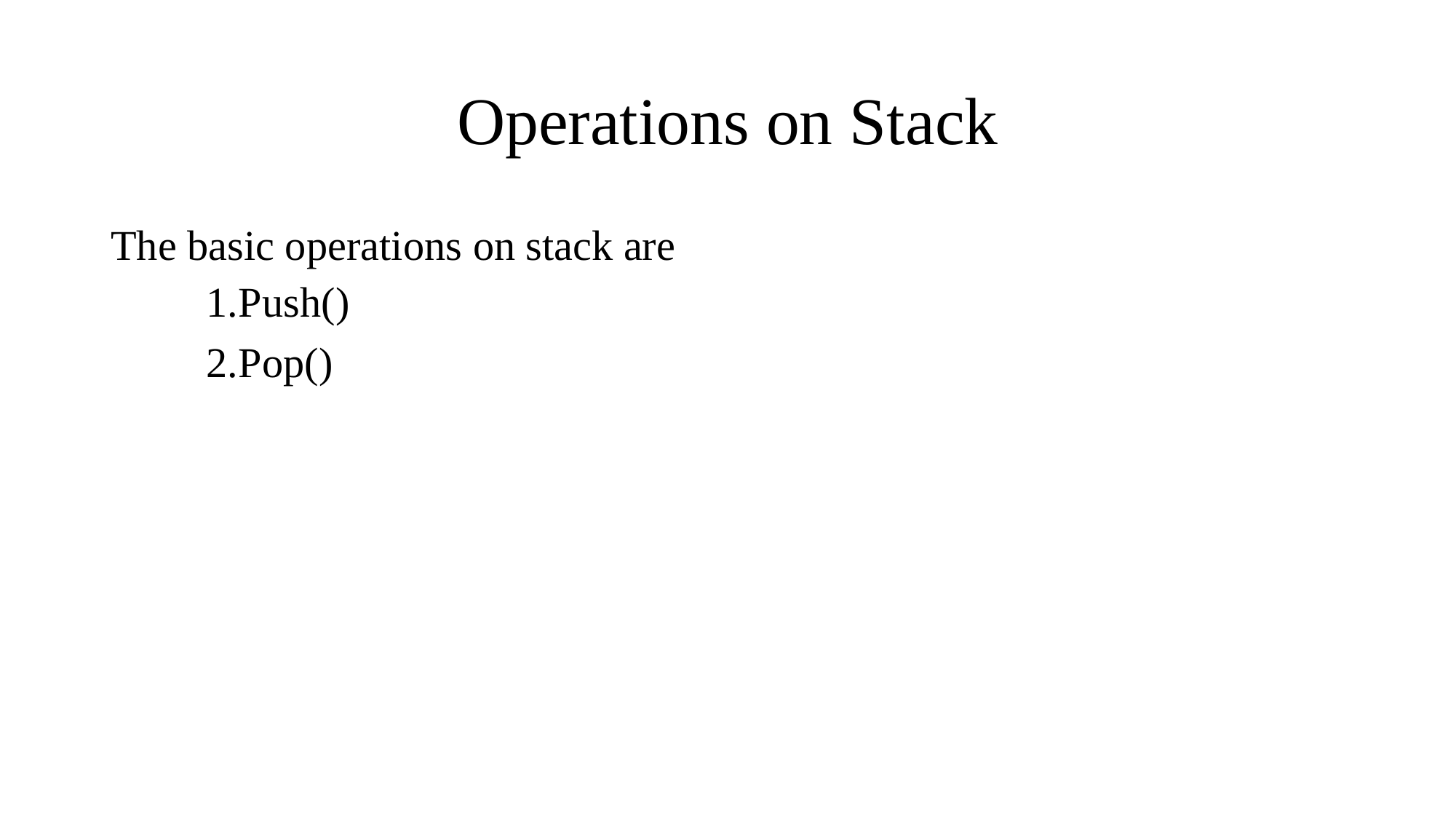

Operations
on
Stack
The basic operations on stack are
1.Push()
2.Pop()